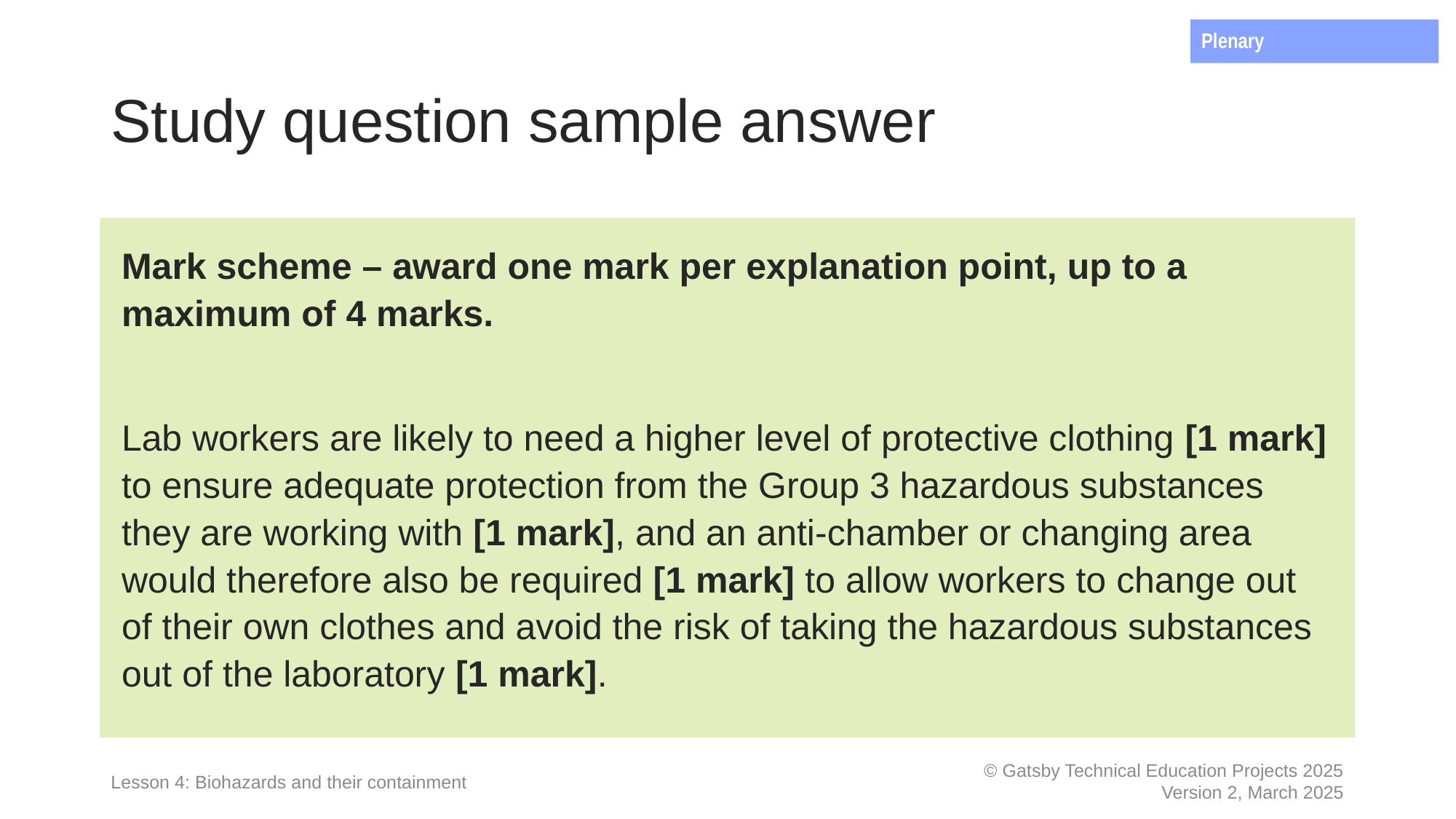

Plenary
# Study question sample answer
Mark scheme – award one mark per explanation point, up to a maximum of 4 marks.

Lab workers are likely to need a higher level of protective clothing [1 mark] to ensure adequate protection from the Group 3 hazardous substances they are working with [1 mark], and an anti-chamber or changing area would therefore also be required [1 mark] to allow workers to change out of their own clothes and avoid the risk of taking the hazardous substances out of the laboratory [1 mark].
Lesson 4: Biohazards and their containment